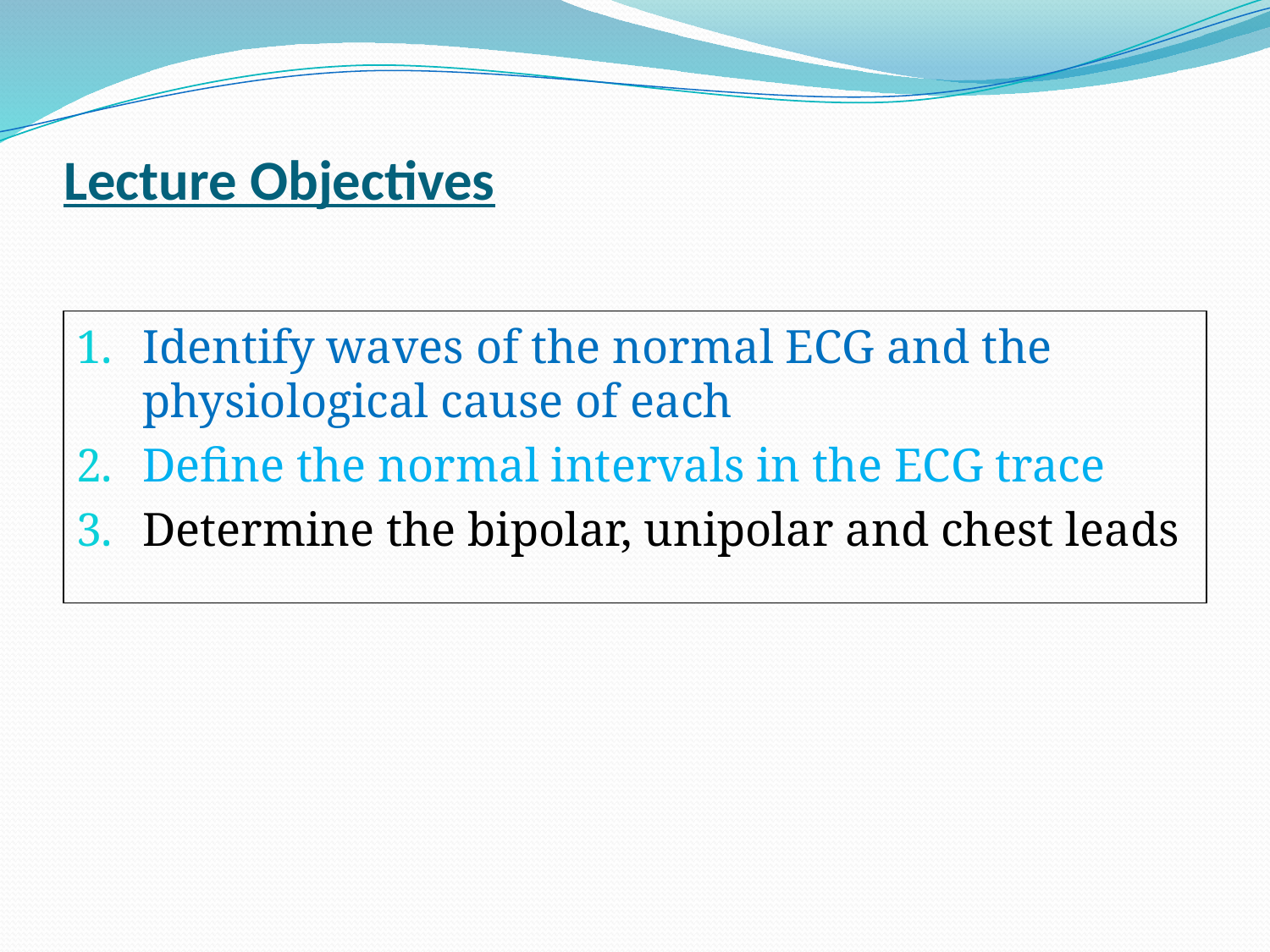

# Lecture Objectives
Identify waves of the normal ECG and the physiological cause of each
Define the normal intervals in the ECG trace
Determine the bipolar, unipolar and chest leads